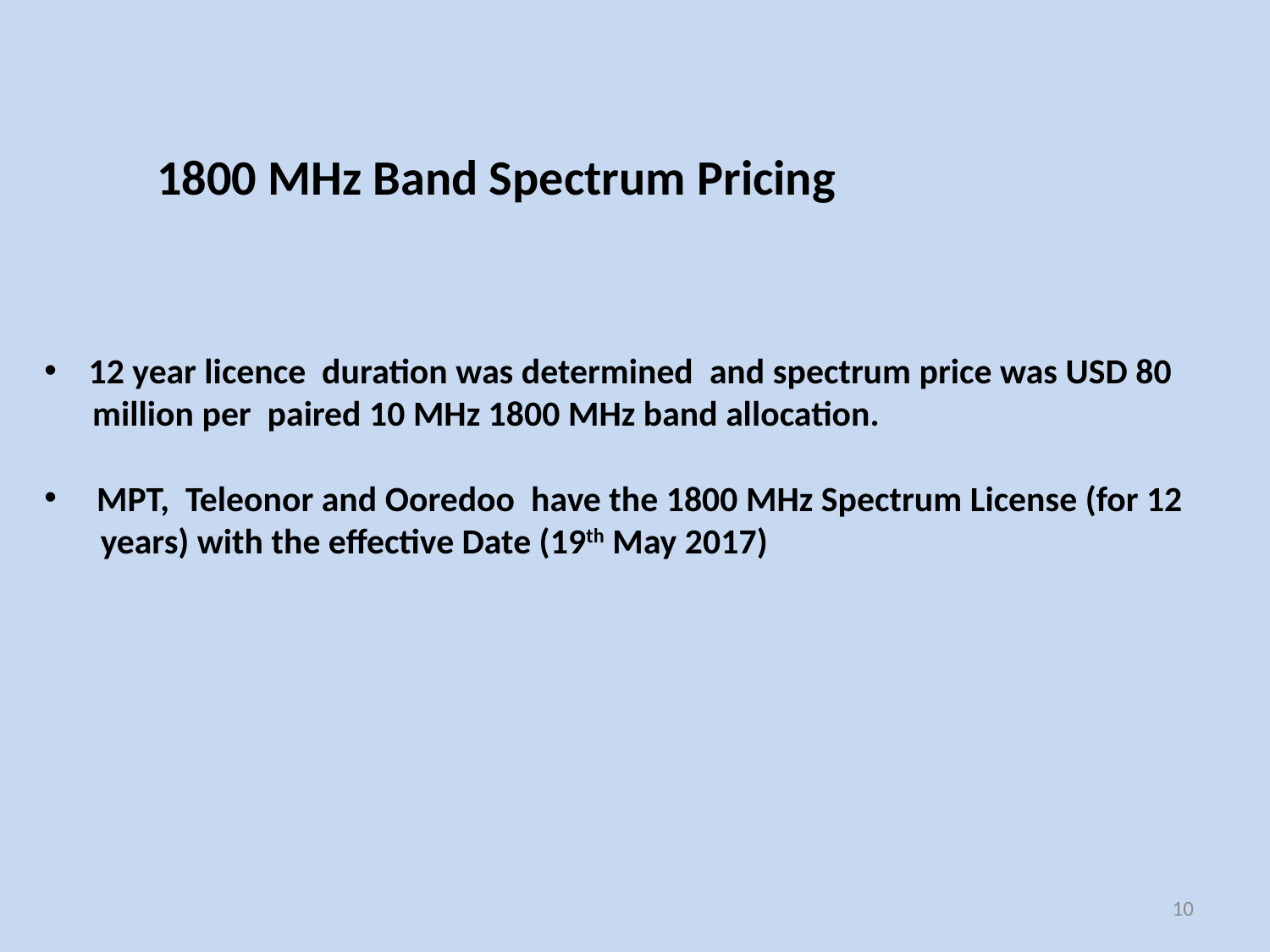

1800 MHz Band Spectrum Pricing

    12 year licence  duration was determined  and spectrum price was USD 80
      million per  paired 10 MHz 1800 MHz band allocation.

     MPT,  Teleonor and Ooredoo  have the 1800 MHz Spectrum License (for 12
       years) with the effective Date (19th May 2017)

10